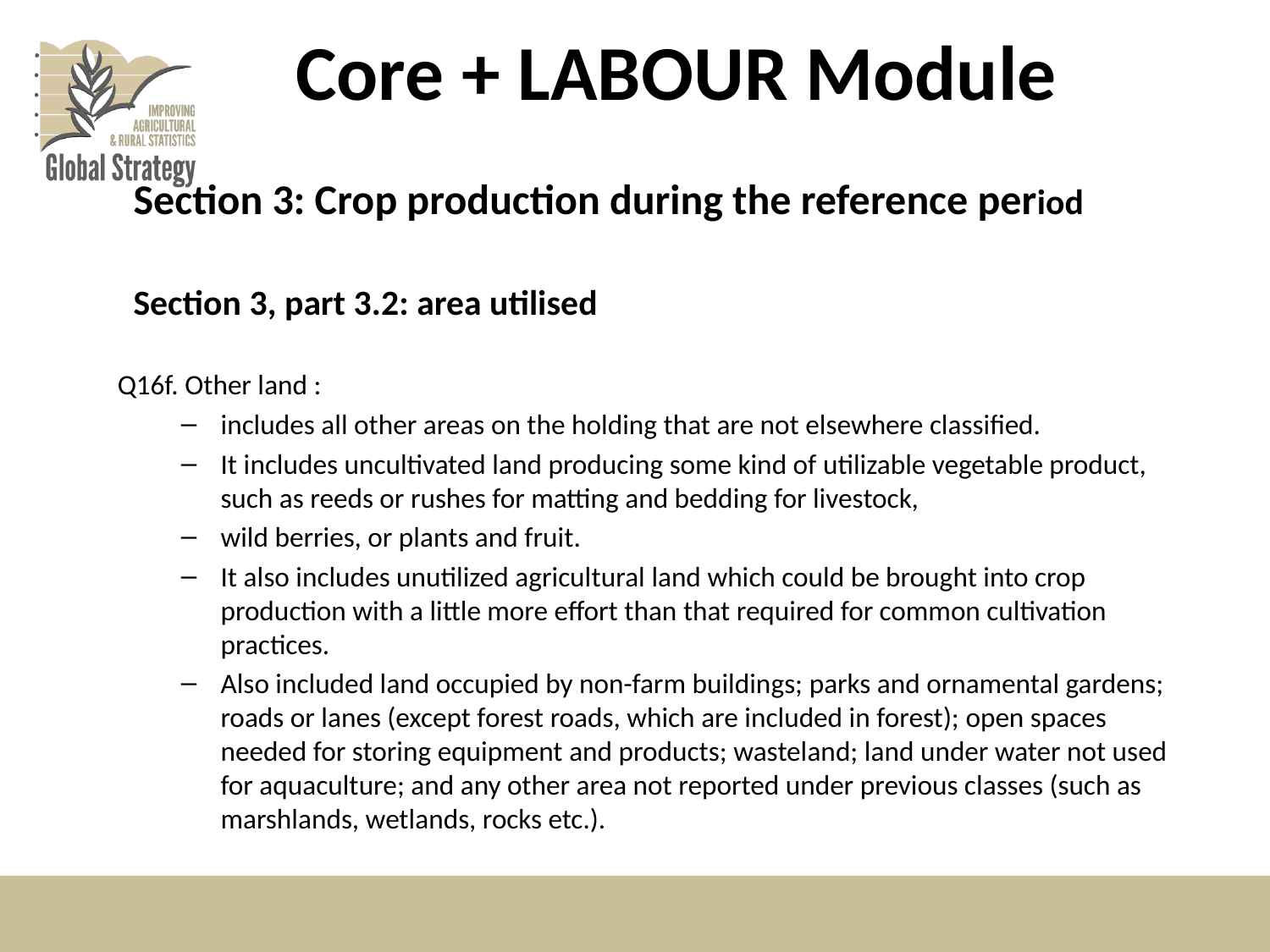

# Core + LABOUR Module
Section 3: Crop production during the reference period

Section 3, part 3.2: area utilised

Q16f. Other land :
includes all other areas on the holding that are not elsewhere classified.
It includes uncultivated land producing some kind of utilizable vegetable product, such as reeds or rushes for matting and bedding for livestock,
wild berries, or plants and fruit.
It also includes unutilized agricultural land which could be brought into crop production with a little more effort than that required for common cultivation practices.
Also included land occupied by non-farm buildings; parks and ornamental gardens; roads or lanes (except forest roads, which are included in forest); open spaces needed for storing equipment and products; wasteland; land under water not used for aquaculture; and any other area not reported under previous classes (such as marshlands, wetlands, rocks etc.).